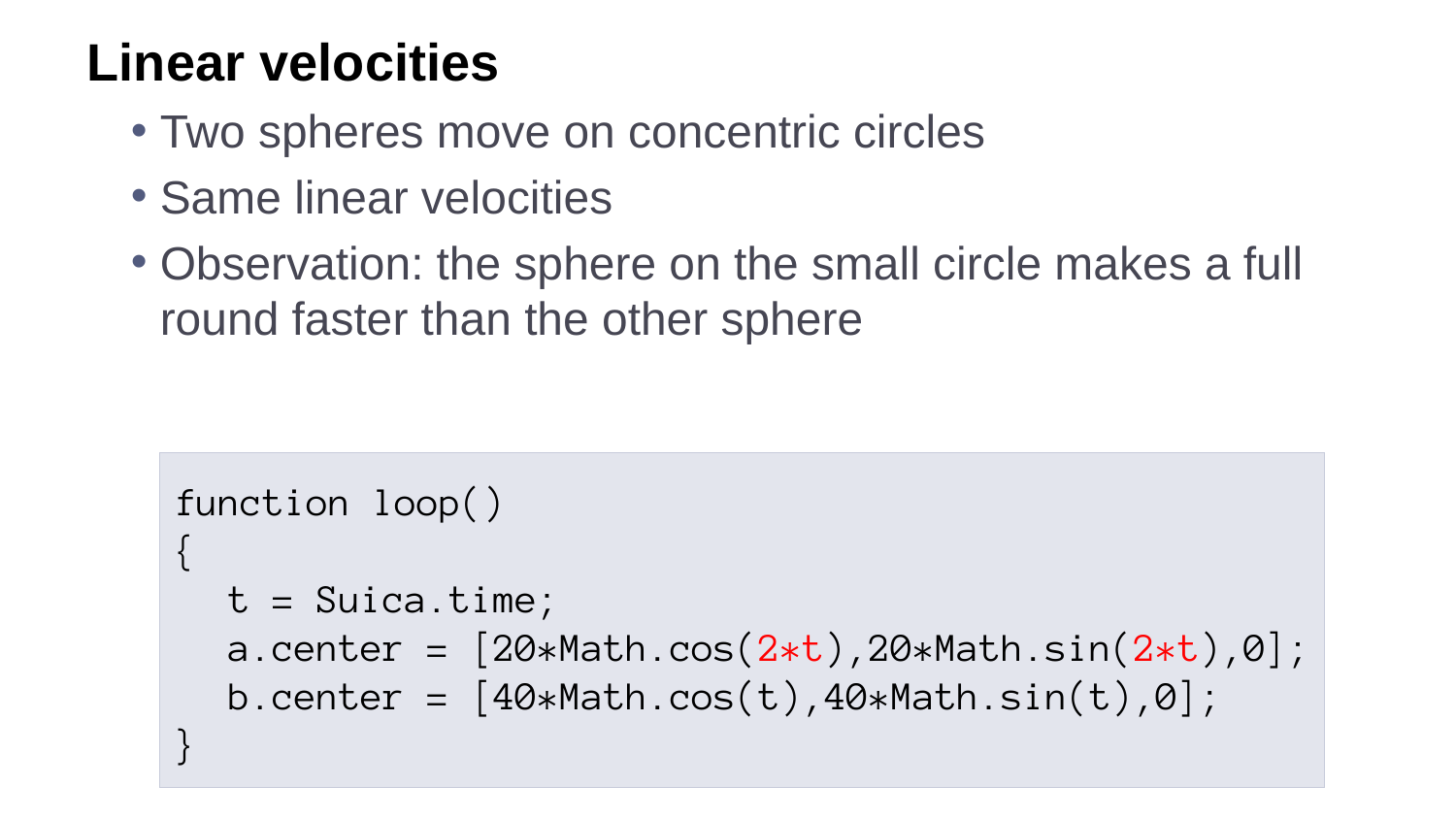

Linear velocities
Two spheres move on concentric circles
Same linear velocities
Observation: the sphere on the small circle makes a full round faster than the other sphere
function loop()
{
	t = Suica.time;
	a.center = [20*Math.cos(2*t),20*Math.sin(2*t),0];
	b.center = [40*Math.cos(t),40*Math.sin(t),0];
}